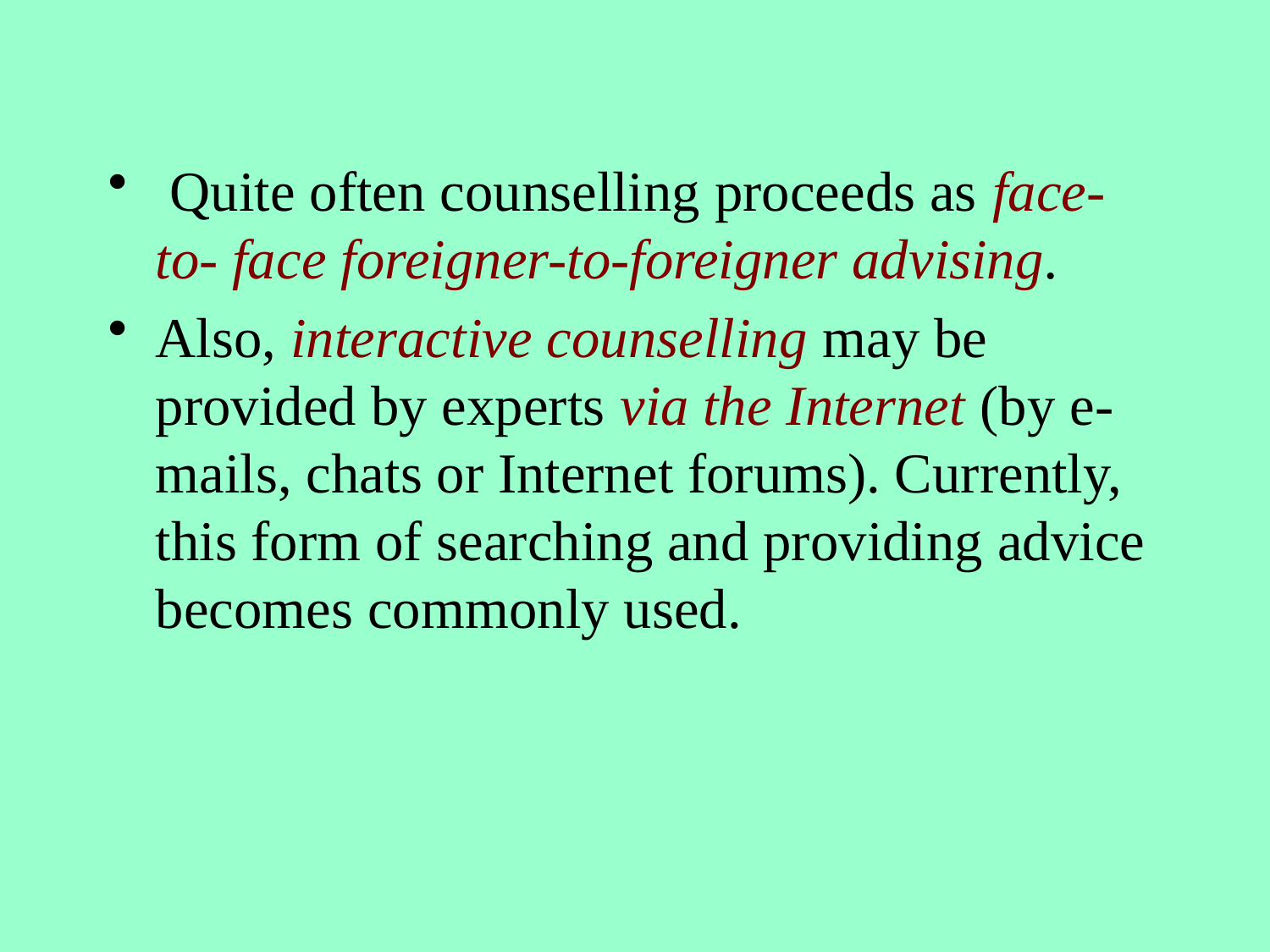

Quite often counselling proceeds as face- to- face foreigner-to-foreigner advising.
Also, interactive counselling may be provided by experts via the Internet (by e-mails, chats or Internet forums). Currently, this form of searching and providing advice becomes commonly used.